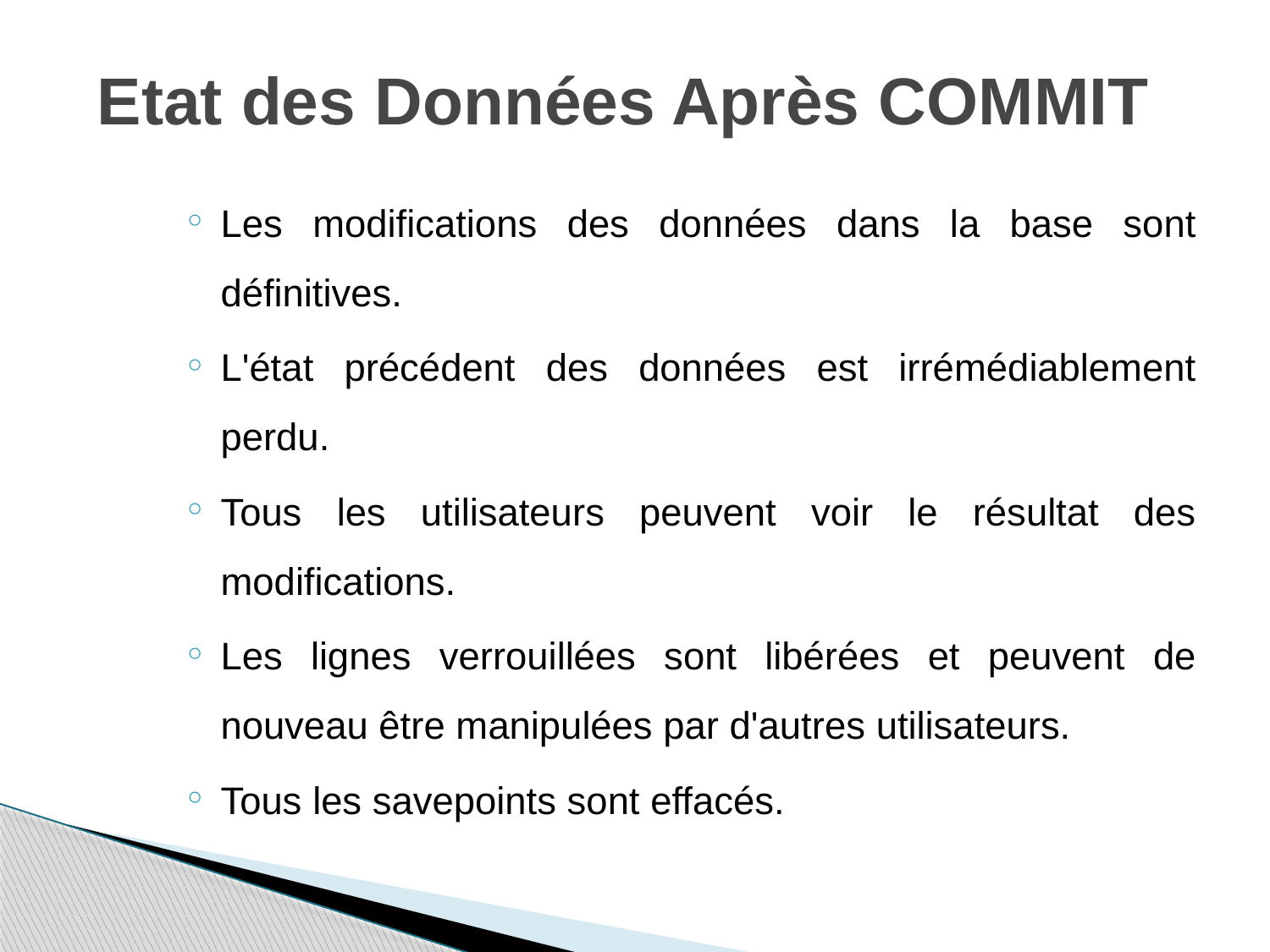

# Etat des Données Après COMMIT
Les modifications des données dans la base sont définitives.
L'état précédent des données est irrémédiablement perdu.
Tous les utilisateurs peuvent voir le résultat des modifications.
Les lignes verrouillées sont libérées et peuvent de nouveau être manipulées par d'autres utilisateurs.
Tous les savepoints sont effacés.